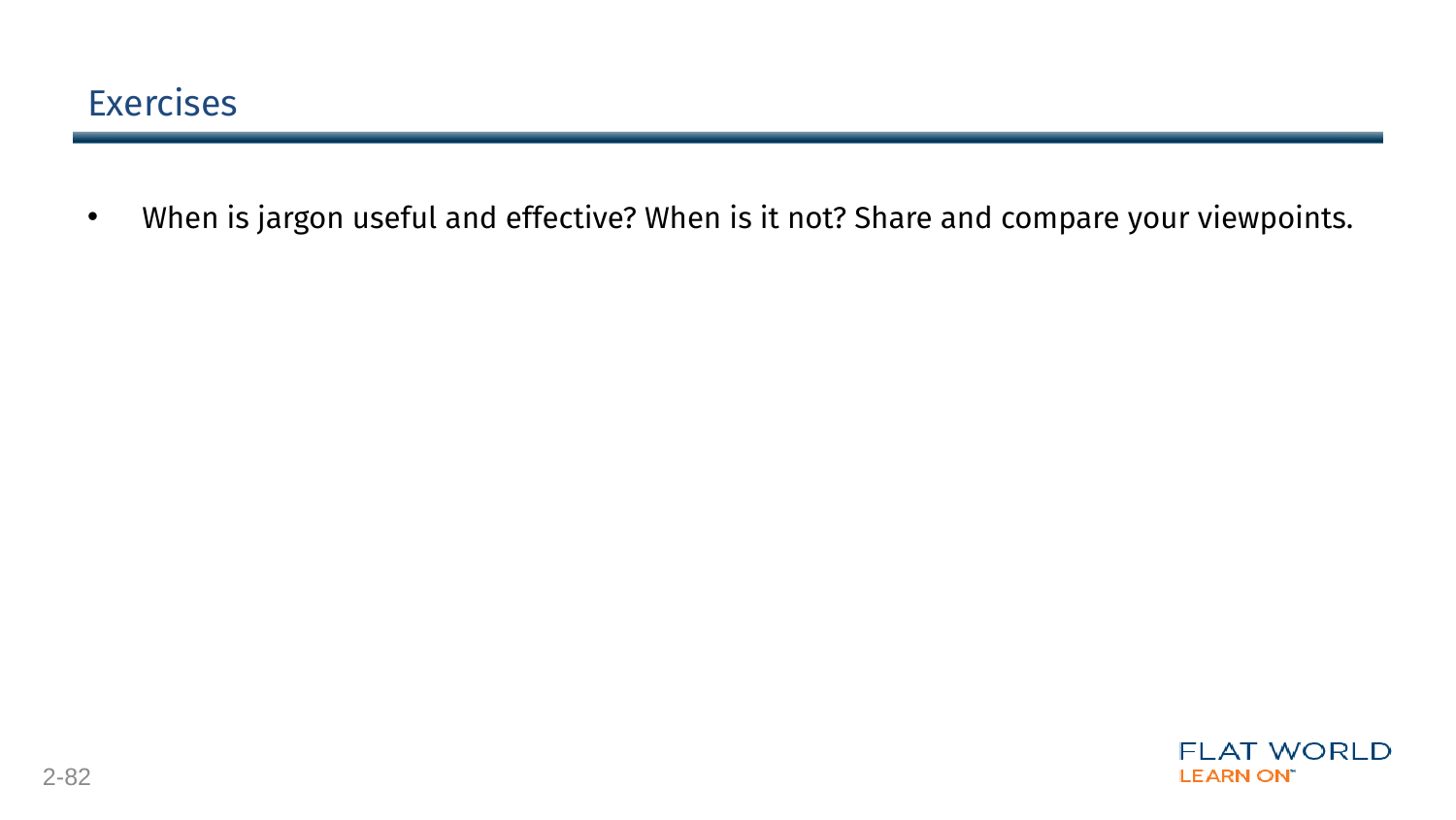

# Exercises
When is jargon useful and effective? When is it not? Share and compare your viewpoints.
2-82